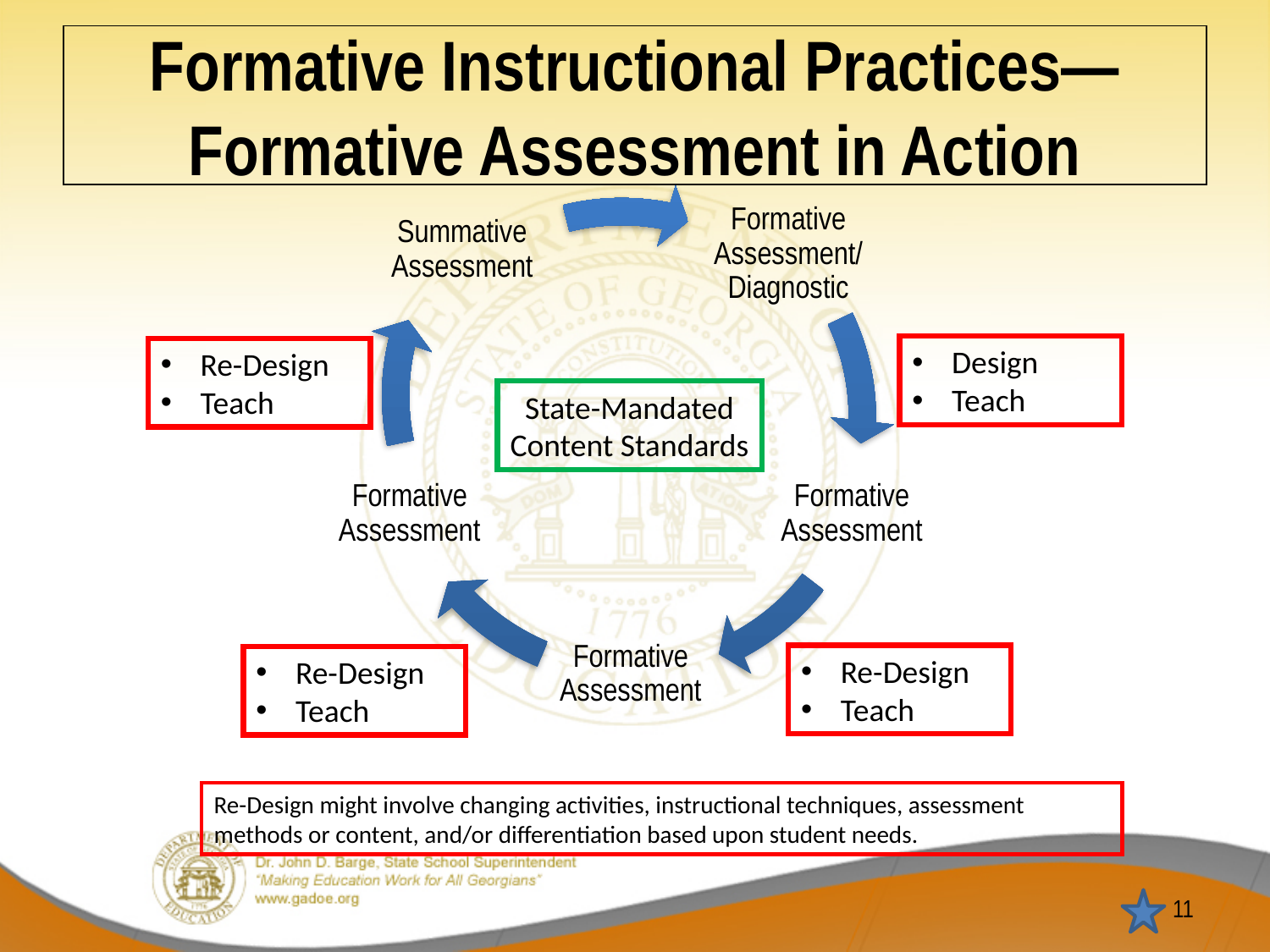

# Formative Instructional Practices—Formative Assessment in Action
Formative Assessment/
Diagnostic
Formative Assessment
Formative Assessment
Formative Assessment
Summative Assessment
Design
Teach
Re-Design
Teach
State-Mandated Content Standards
Re-Design
Teach
Re-Design
Teach
Re-Design might involve changing activities, instructional techniques, assessment methods or content, and/or differentiation based upon student needs.
11